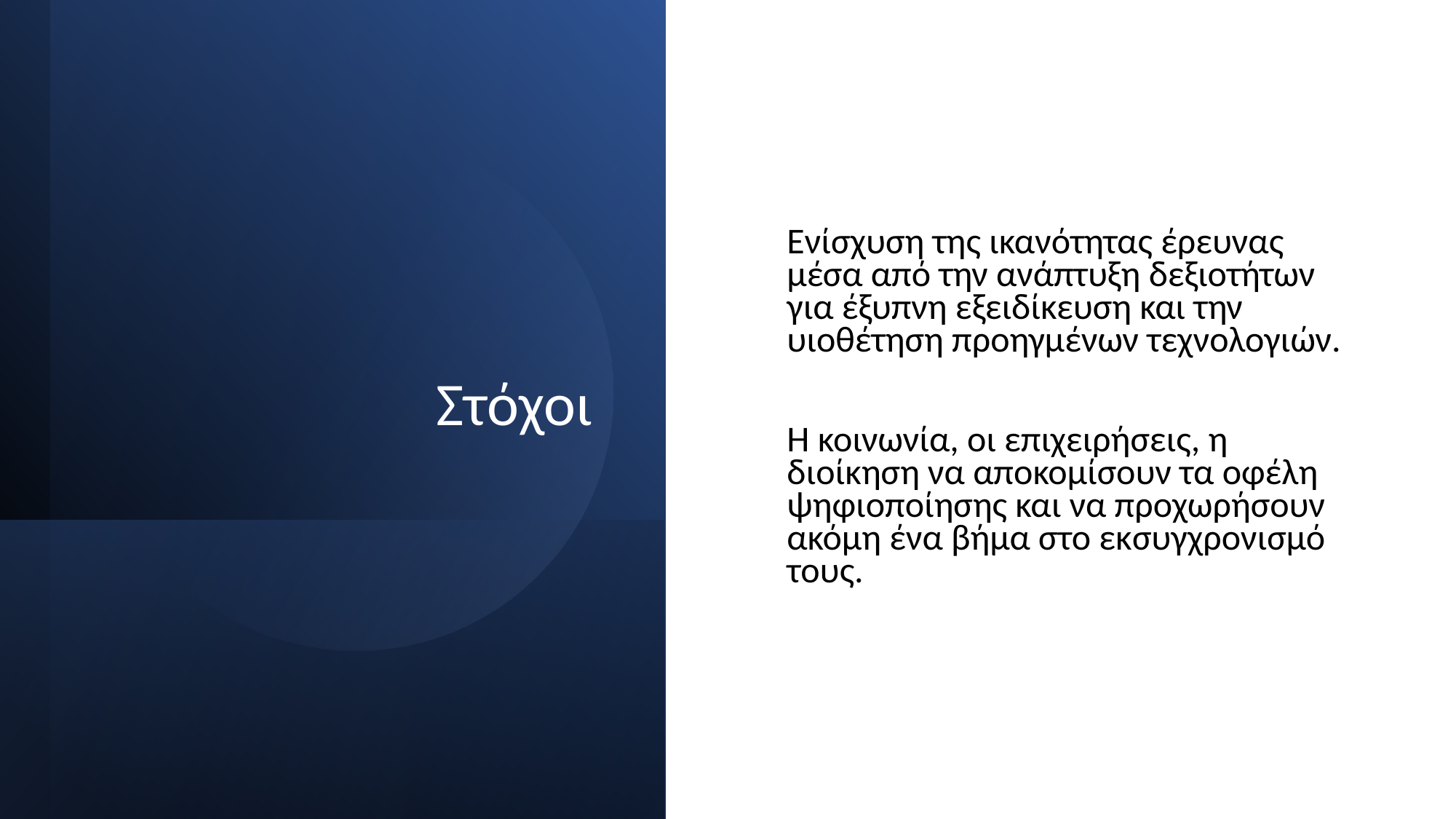

Ενίσχυση της ικανότητας έρευνας μέσα από την ανάπτυξη δεξιοτήτων για έξυπνη εξειδίκευση και την υιοθέτηση προηγμένων τεχνολογιών.

Η κοινωνία, οι επιχειρήσεις, η διοίκηση να αποκομίσουν τα οφέλη ψηφιοποίησης και να προχωρήσουν ακόμη ένα βήμα στο εκσυγχρονισμό τους.

Στόχοι